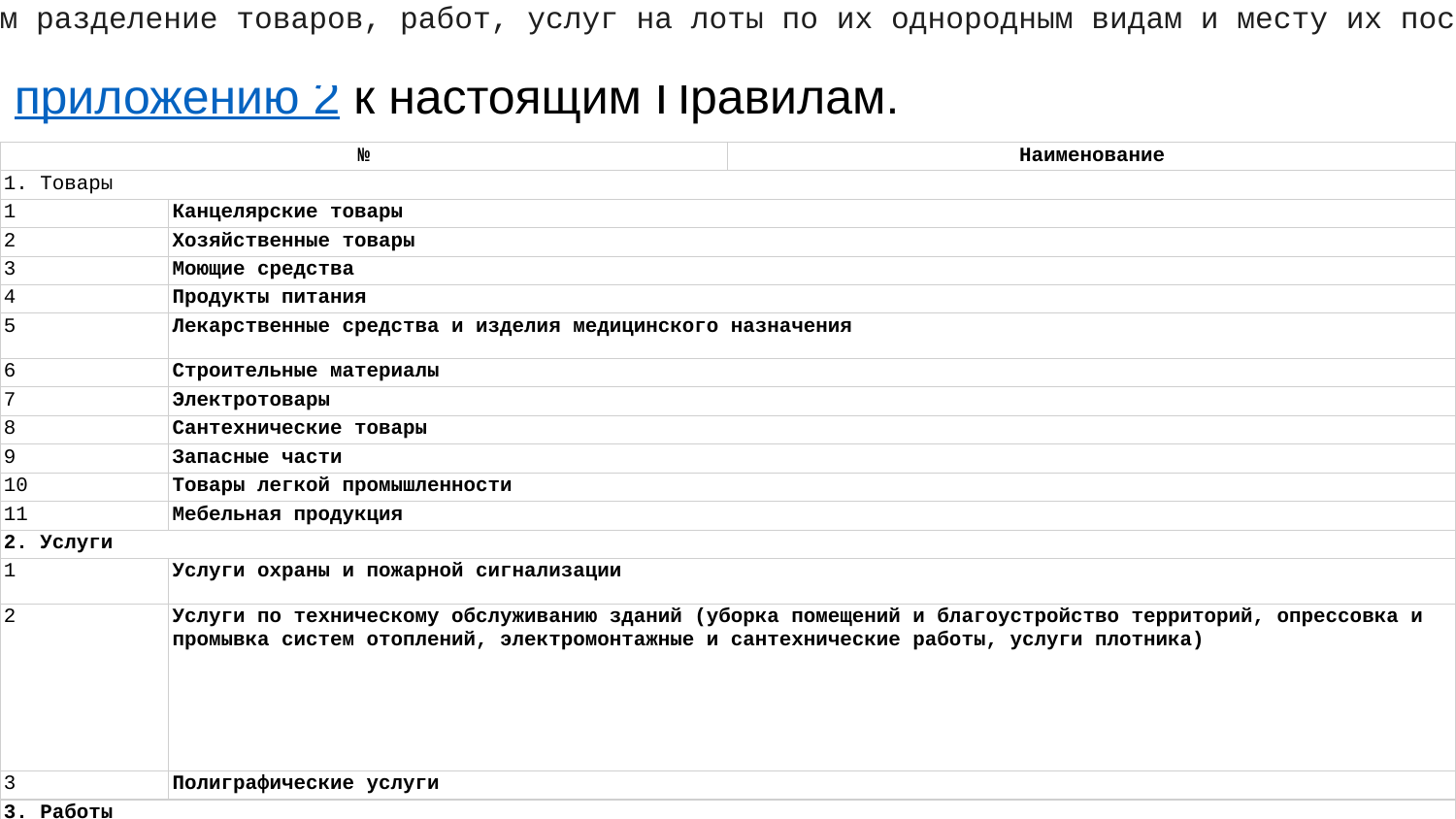

2) приобретения товаров, работ, услуг по перечню, согласно приложению 2 к настоящим Правилам.
Перечень товаров, работ, услуг, по которым разделение товаров, работ, услуг на лоты по их однородным видам и месту их поставки (выполнения, оказания) не требуется

| № |  | Наименование |
| --- | --- | --- |
| 1. Товары |  |  |
| 1 | Канцелярские товары |  |
| 2 | Хозяйственные товары |  |
| 3 | Моющие средства |  |
| 4 | Продукты питания |  |
| 5 | Лекарственные средства и изделия медицинского назначения |  |
| 6 | Строительные материалы |  |
| 7 | Электротовары |  |
| 8 | Сантехнические товары |  |
| 9 | Запасные части |  |
| 10 | Товары легкой промышленности |  |
| 11 | Мебельная продукция |  |
| 2. Услуги |  |  |
| 1 | Услуги охраны и пожарной сигнализации |  |
| 2 | Услуги по техническому обслуживанию зданий (уборка помещений и благоустройство территорий, опрессовка и промывка систем отоплений, электромонтажные и сантехнические работы, услуги плотника) |  |
| 3 | Полиграфические услуги |  |
| 3. Работы |  |  |
| 1 | Работы по содержанию придомовых территорий |  |
4